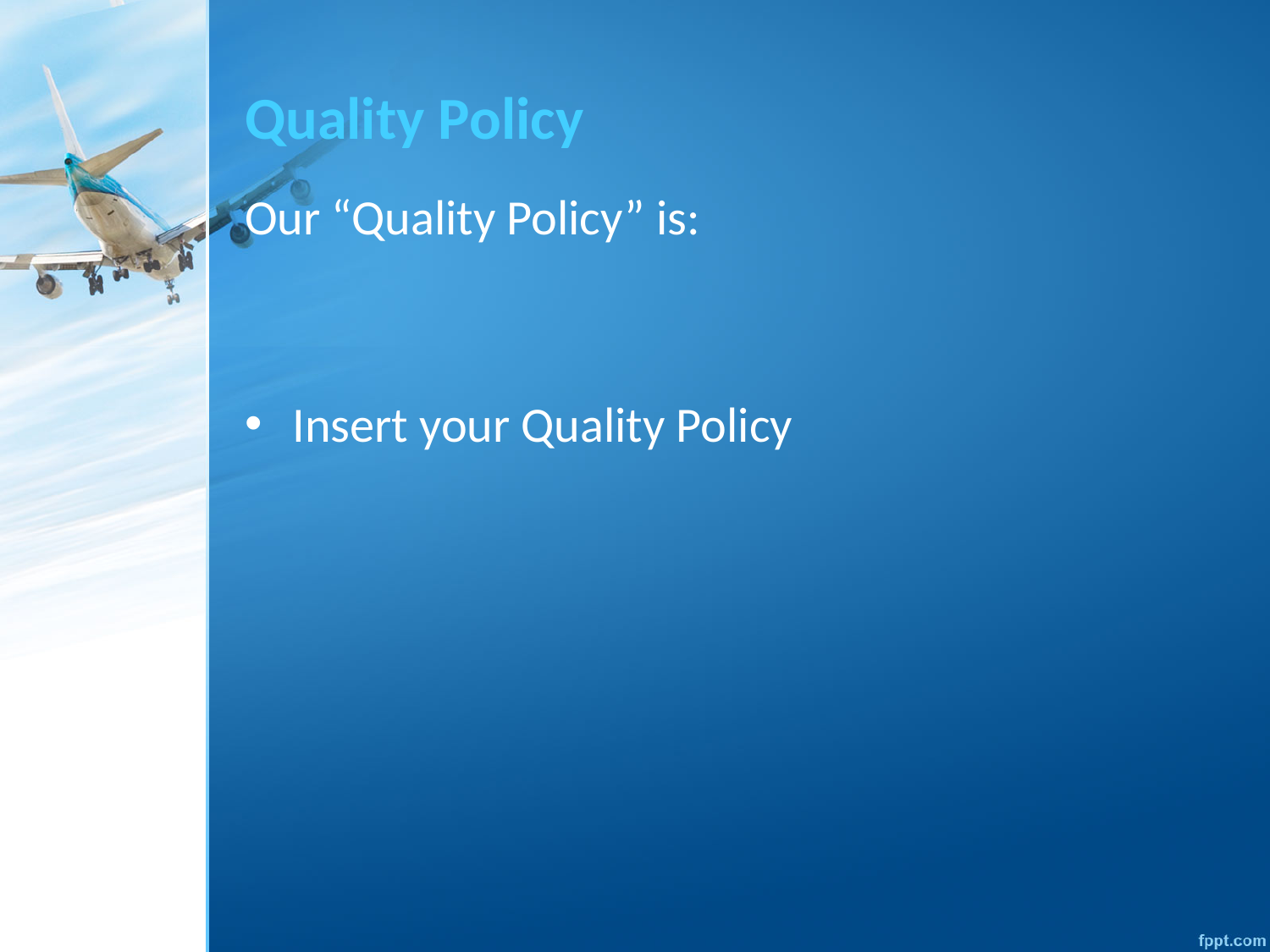

# Quality Policy
Our “Quality Policy” is:

Insert your Quality Policy